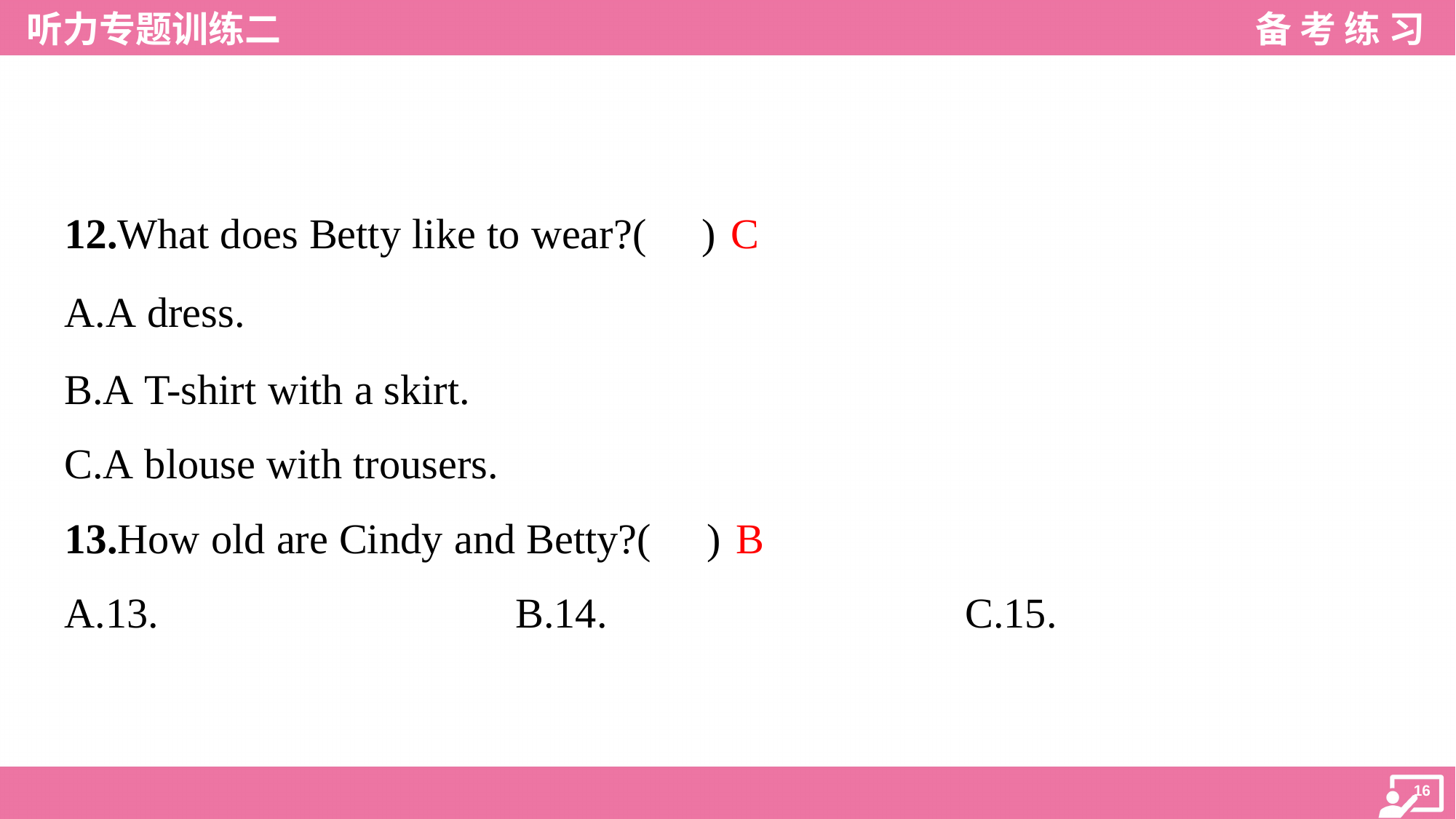

C
12.What does Betty like to wear?(     )
A.A dress.
B.A T-shirt with a skirt.
C.A blouse with trousers.
B
13.How old are Cindy and Betty?(     )
A.13.	B.14.	C.15.